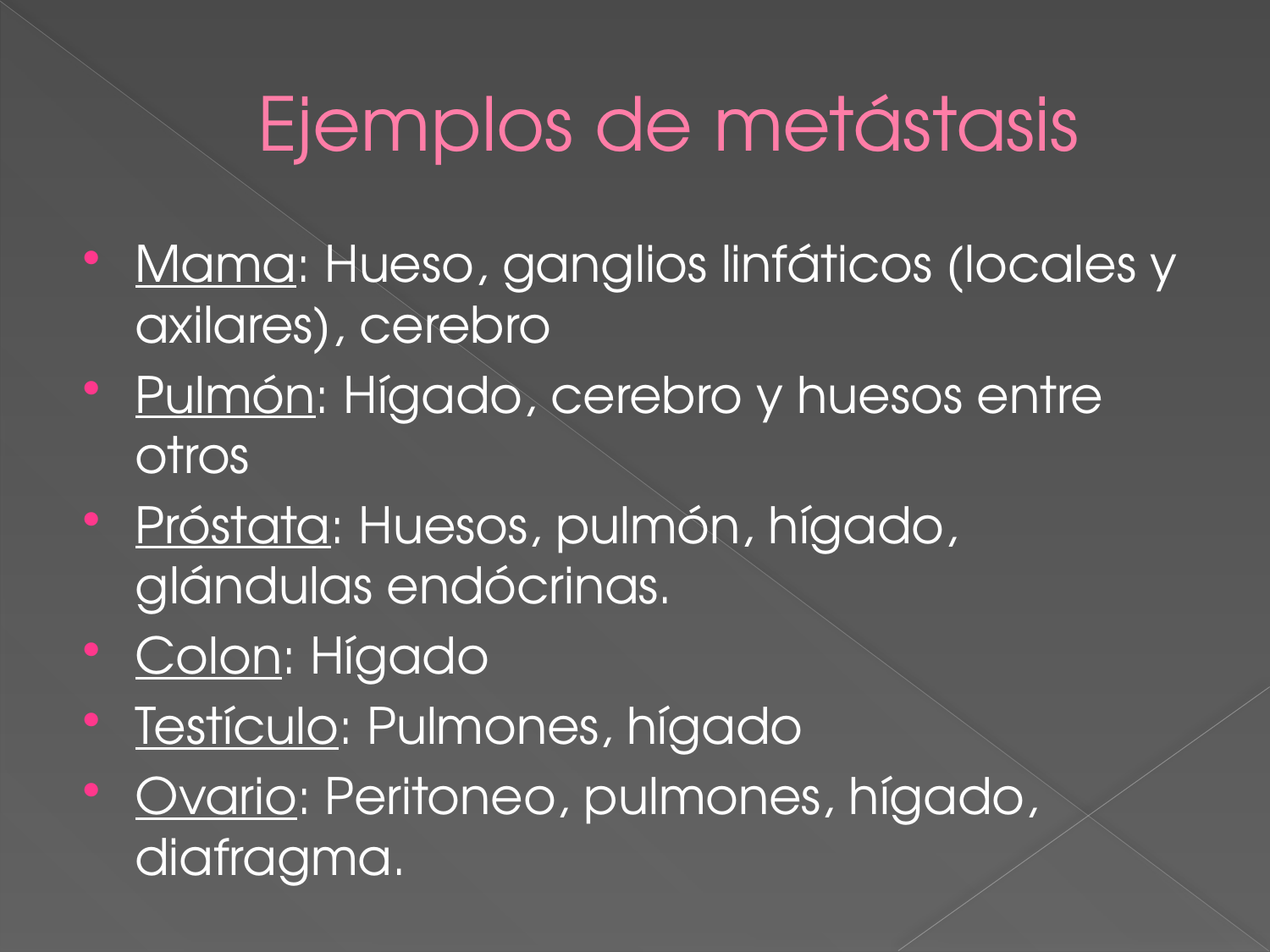

# Ejemplos de metástasis
Mama: Hueso, ganglios linfáticos (locales y axilares), cerebro
Pulmón: Hígado, cerebro y huesos entre otros
Próstata: Huesos, pulmón, hígado, glándulas endócrinas.
Colon: Hígado
Testículo: Pulmones, hígado
Ovario: Peritoneo, pulmones, hígado, diafragma.